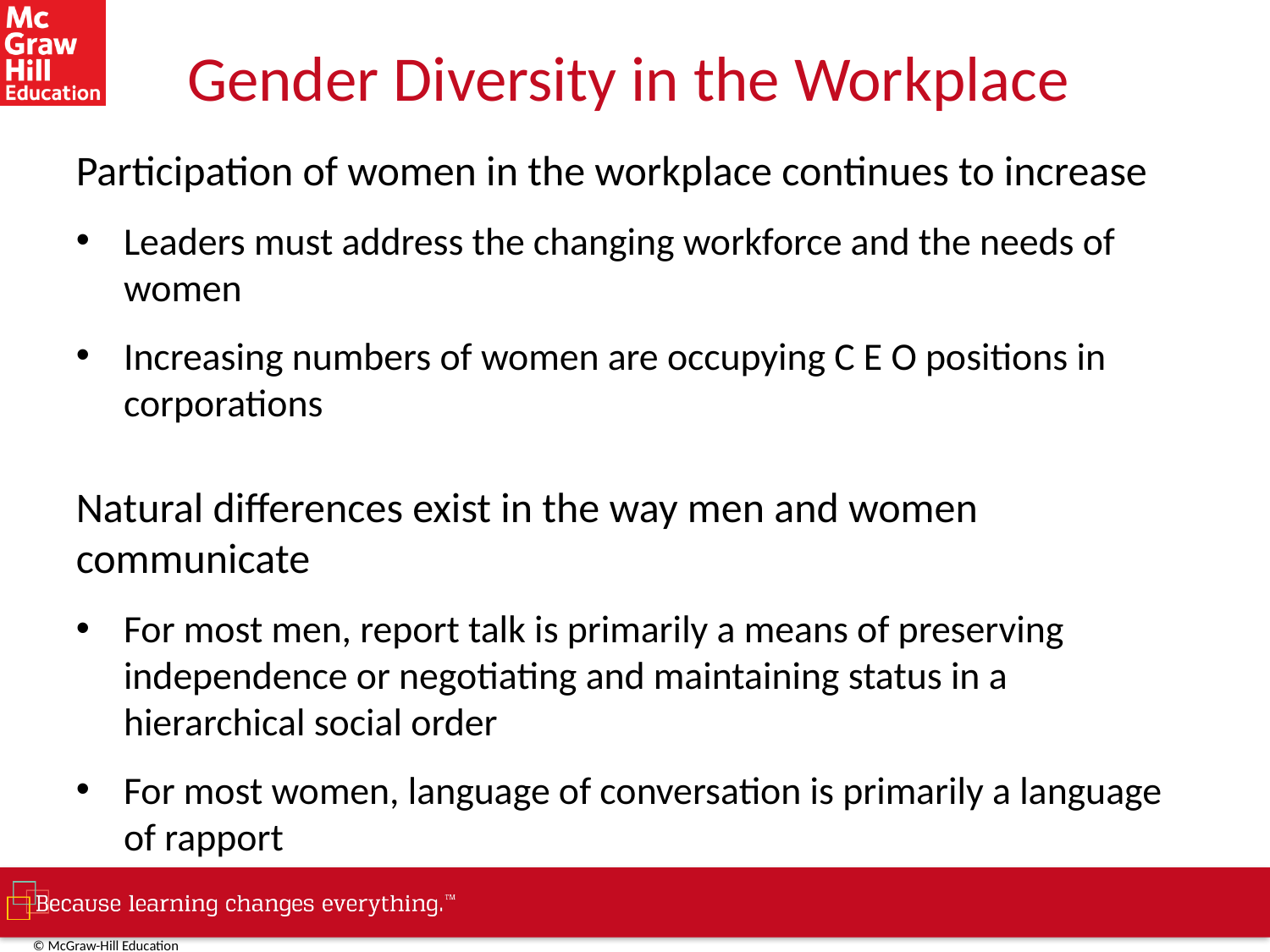

# Gender Diversity in the Workplace
Participation of women in the workplace continues to increase
Leaders must address the changing workforce and the needs of women
Increasing numbers of women are occupying C E O positions in corporations

Natural differences exist in the way men and women communicate
For most men, report talk is primarily a means of preserving independence or negotiating and maintaining status in a hierarchical social order
For most women, language of conversation is primarily a language of rapport